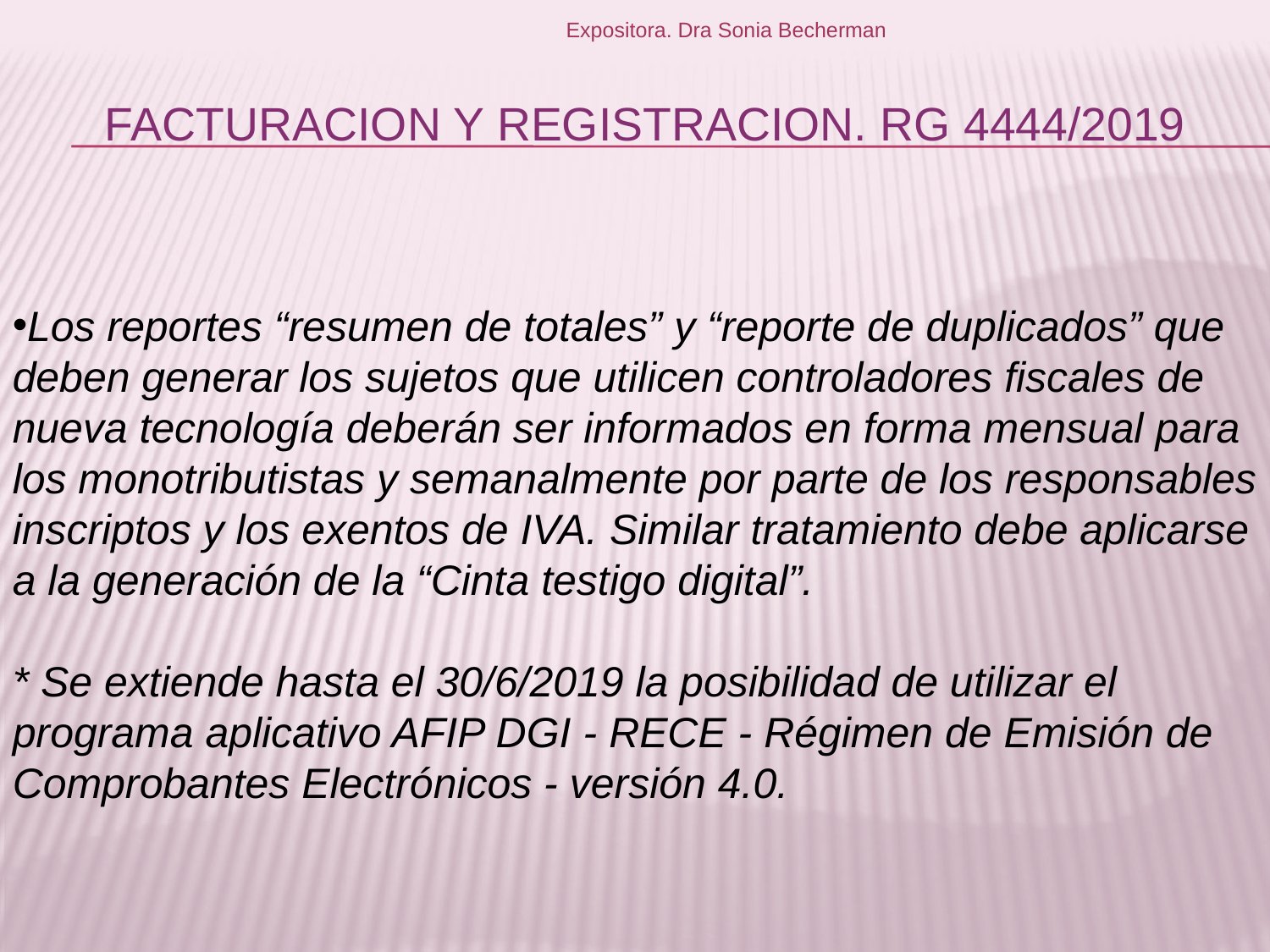

Expositora. Dra Sonia Becherman
# FACTURACION Y REGISTRACION. RG 4444/2019

Los reportes “resumen de totales” y “reporte de duplicados” que deben generar los sujetos que utilicen controladores fiscales de nueva tecnología deberán ser informados en forma mensual para los monotributistas y semanalmente por parte de los responsables inscriptos y los exentos de IVA. Similar tratamiento debe aplicarse a la generación de la “Cinta testigo digital”.
* Se extiende hasta el 30/6/2019 la posibilidad de utilizar el programa aplicativo AFIP DGI - RECE - Régimen de Emisión de Comprobantes Electrónicos - versión 4.0.